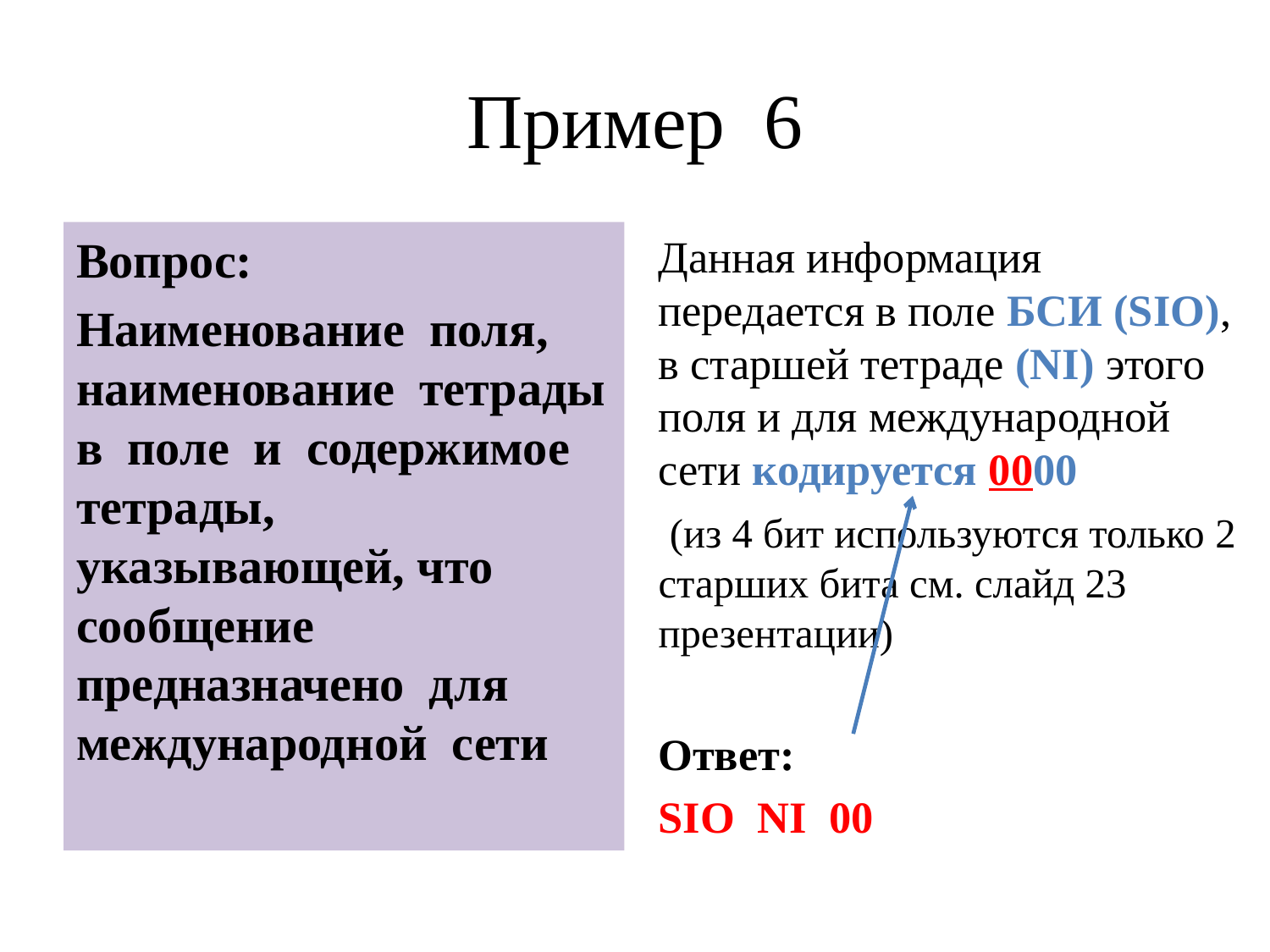

# Пример  6
Вопрос:
Наименование  поля, наименование  тетрады в  поле  и  содержимое тетрады,  указывающей, что  сообщение предназначено  для международной  сети
Данная информация передается в поле БСИ (SIO), в старшей тетраде (NI) этого поля и для международной сети кодируется 0000
 (из 4 бит используются только 2 старших бита см. слайд 23 презентации)

Ответ:
SIO  NI  00